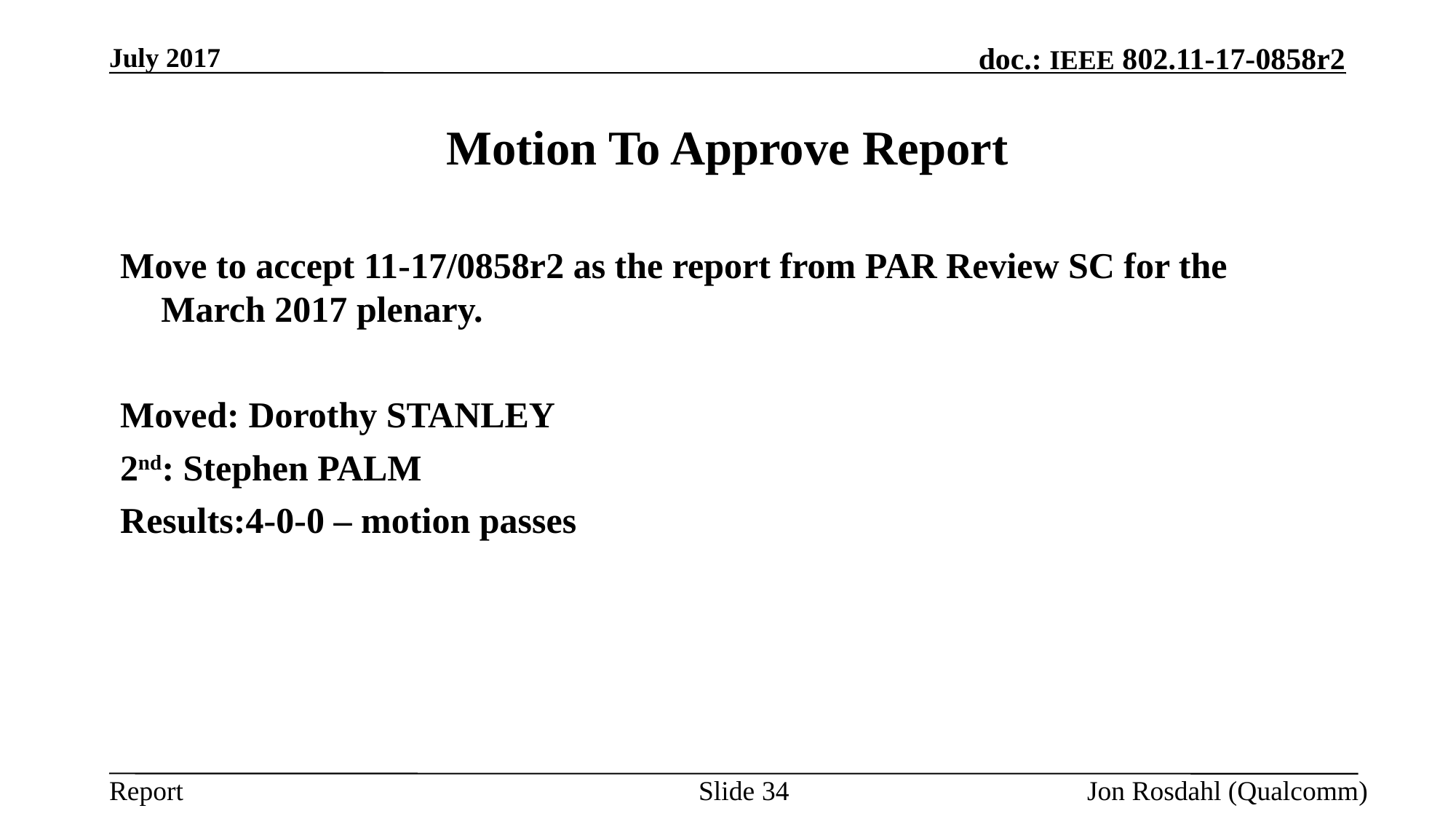

July 2017
# Motion To Approve Report
Move to accept 11-17/0858r2 as the report from PAR Review SC for the March 2017 plenary.

Moved: Dorothy STANLEY
2nd: Stephen PALM
Results:4-0-0 – motion passes
Slide 34
Jon Rosdahl (Qualcomm)